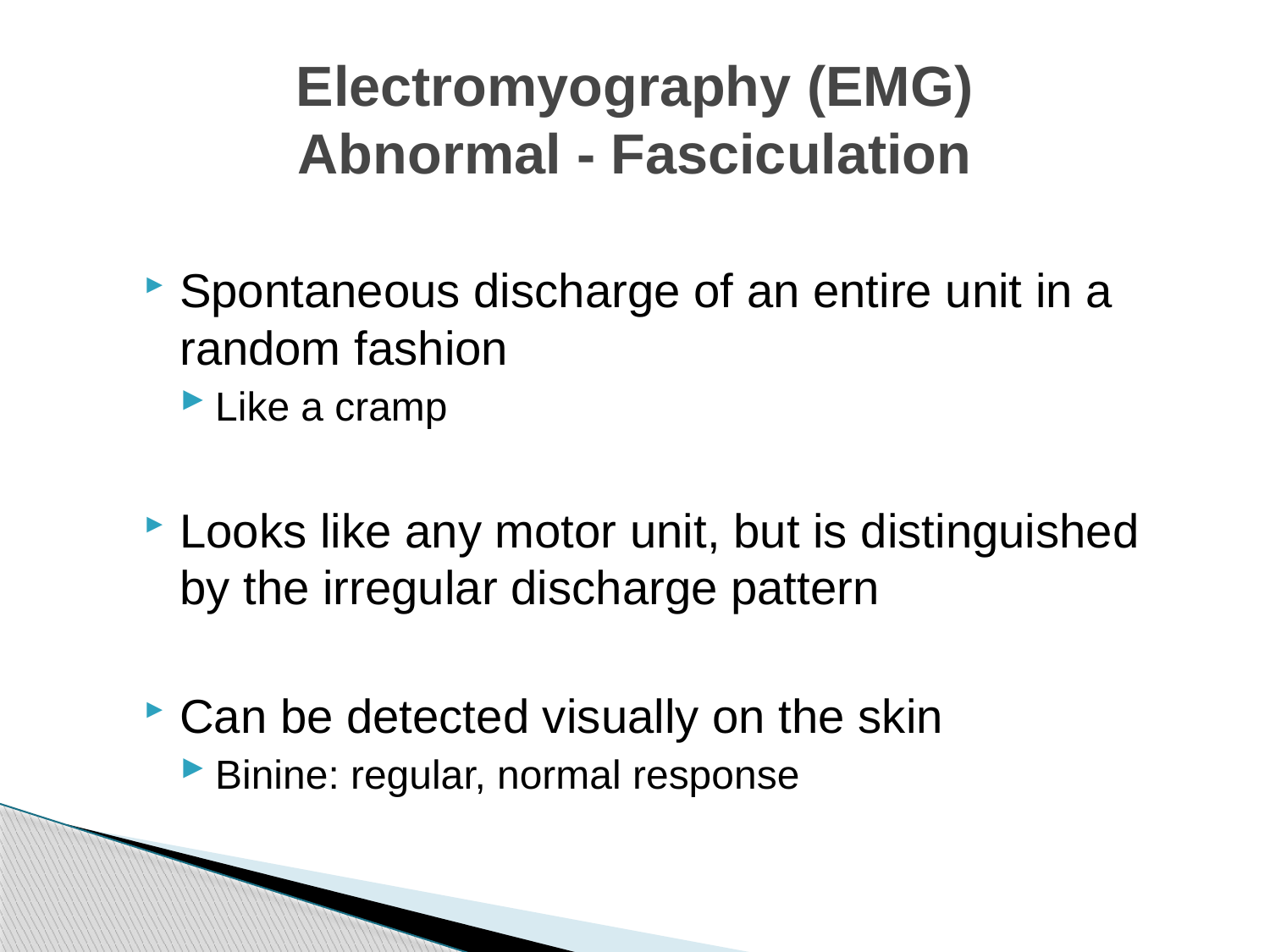

# Electromyography (EMG) Abnormal - Fasciculation
Spontaneous discharge of an entire unit in a random fashion
Like a cramp

Looks like any motor unit, but is distinguished by the irregular discharge pattern

Can be detected visually on the skin
Binine: regular, normal response